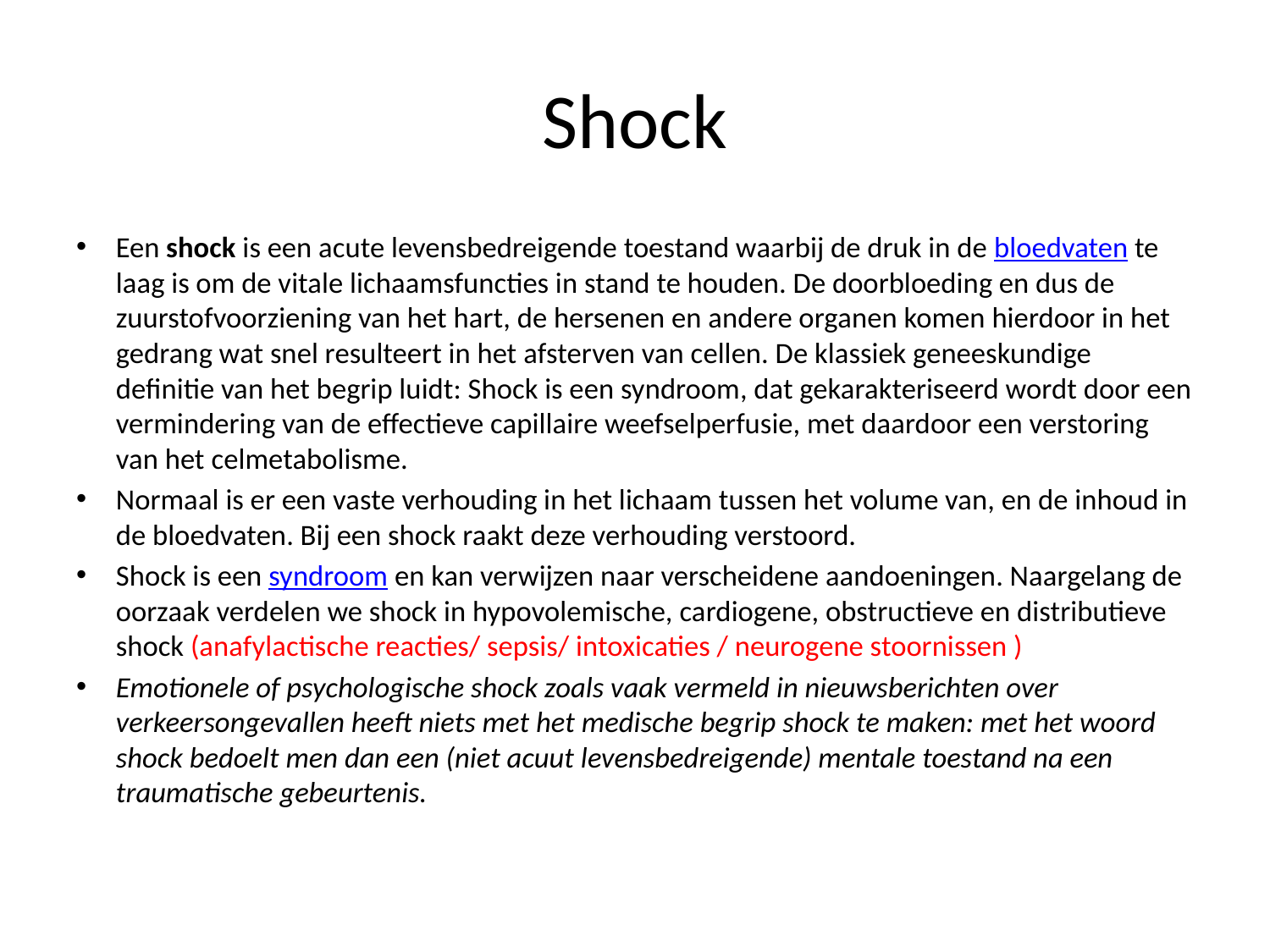

# Shock
Een shock is een acute levensbedreigende toestand waarbij de druk in de bloedvaten te laag is om de vitale lichaamsfuncties in stand te houden. De doorbloeding en dus de zuurstofvoorziening van het hart, de hersenen en andere organen komen hierdoor in het gedrang wat snel resulteert in het afsterven van cellen. De klassiek geneeskundige definitie van het begrip luidt: Shock is een syndroom, dat gekarakteriseerd wordt door een vermindering van de effectieve capillaire weefselperfusie, met daardoor een verstoring van het celmetabolisme.
Normaal is er een vaste verhouding in het lichaam tussen het volume van, en de inhoud in de bloedvaten. Bij een shock raakt deze verhouding verstoord.
Shock is een syndroom en kan verwijzen naar verscheidene aandoeningen. Naargelang de oorzaak verdelen we shock in hypovolemische, cardiogene, obstructieve en distributieve shock (anafylactische reacties/ sepsis/ intoxicaties / neurogene stoornissen )
Emotionele of psychologische shock zoals vaak vermeld in nieuwsberichten over verkeersongevallen heeft niets met het medische begrip shock te maken: met het woord shock bedoelt men dan een (niet acuut levensbedreigende) mentale toestand na een traumatische gebeurtenis.